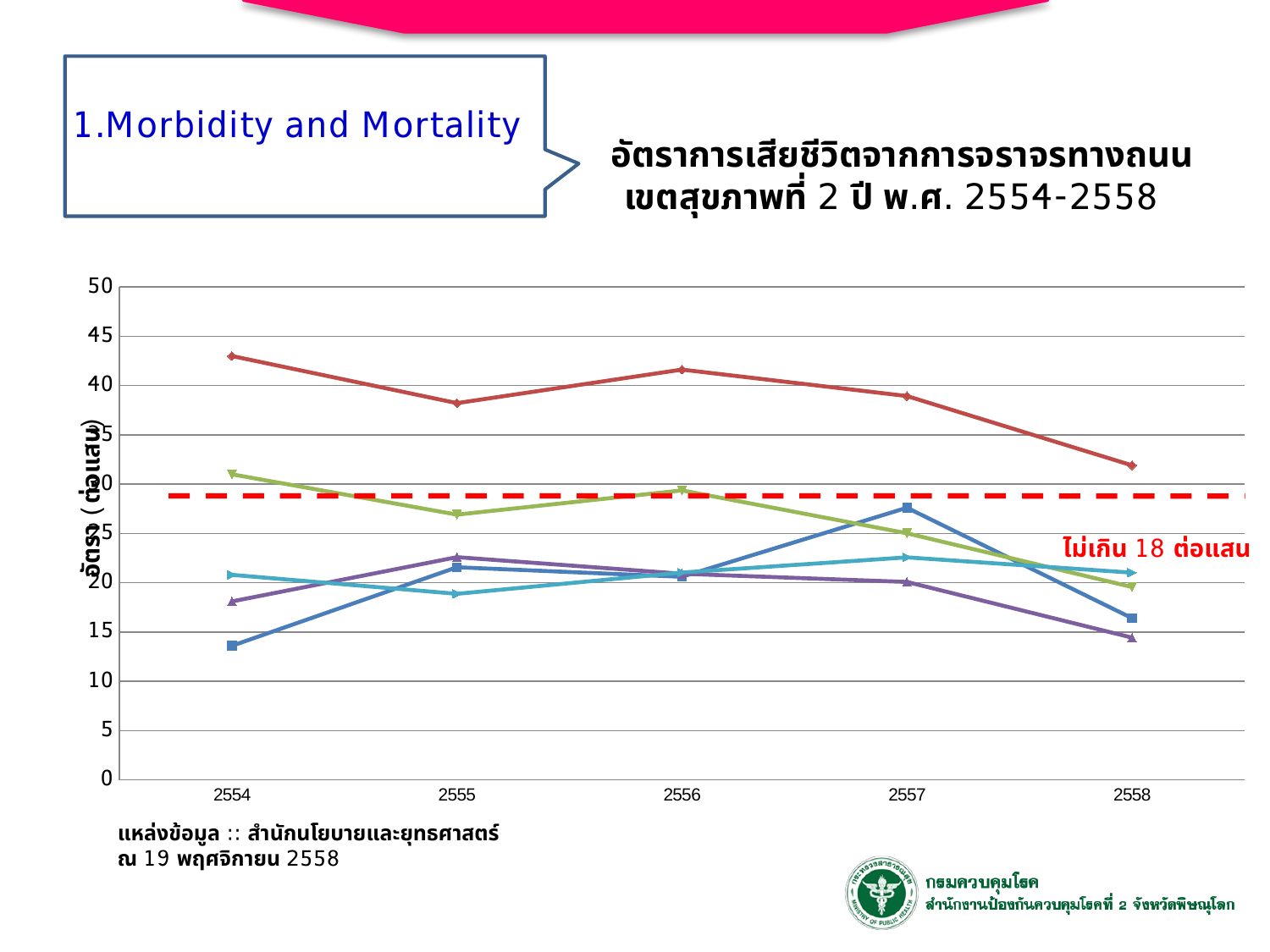

1.Morbidity and Mortality
# อัตราการเสียชีวิตจากการจราจรทางถนน เขตสุขภาพที่ 2 ปี พ.ศ. 2554-2558

### Chart

| Category | ตาก | พิษณุโลก | เพชรบูรณ์ | สุโขทัย | อุตรดิตถ์ |
|---|---|---|---|---|---|
| 2554 | 13.6 | 43.0 | 31.0 | 18.1 | 20.8 |
| 2555 | 21.57 | 38.22000000000001 | 26.91 | 22.59 | 18.87 |
| 2556 | 20.6 | 41.62000000000001 | 29.37 | 20.91 | 21.03 |
| 2557 | 27.61000000000003 | 38.94 | 25.02 | 20.079999999999988 | 22.57 |
| 2558 | 16.41 | 31.91 | 19.56 | 14.43 | 21.02 |
ไม่เกิน 18 ต่อแสน
แหล่งข้อมูล :: สำนักนโยบายและยุทธศาสตร์
ณ 19 พฤศจิกายน 2558